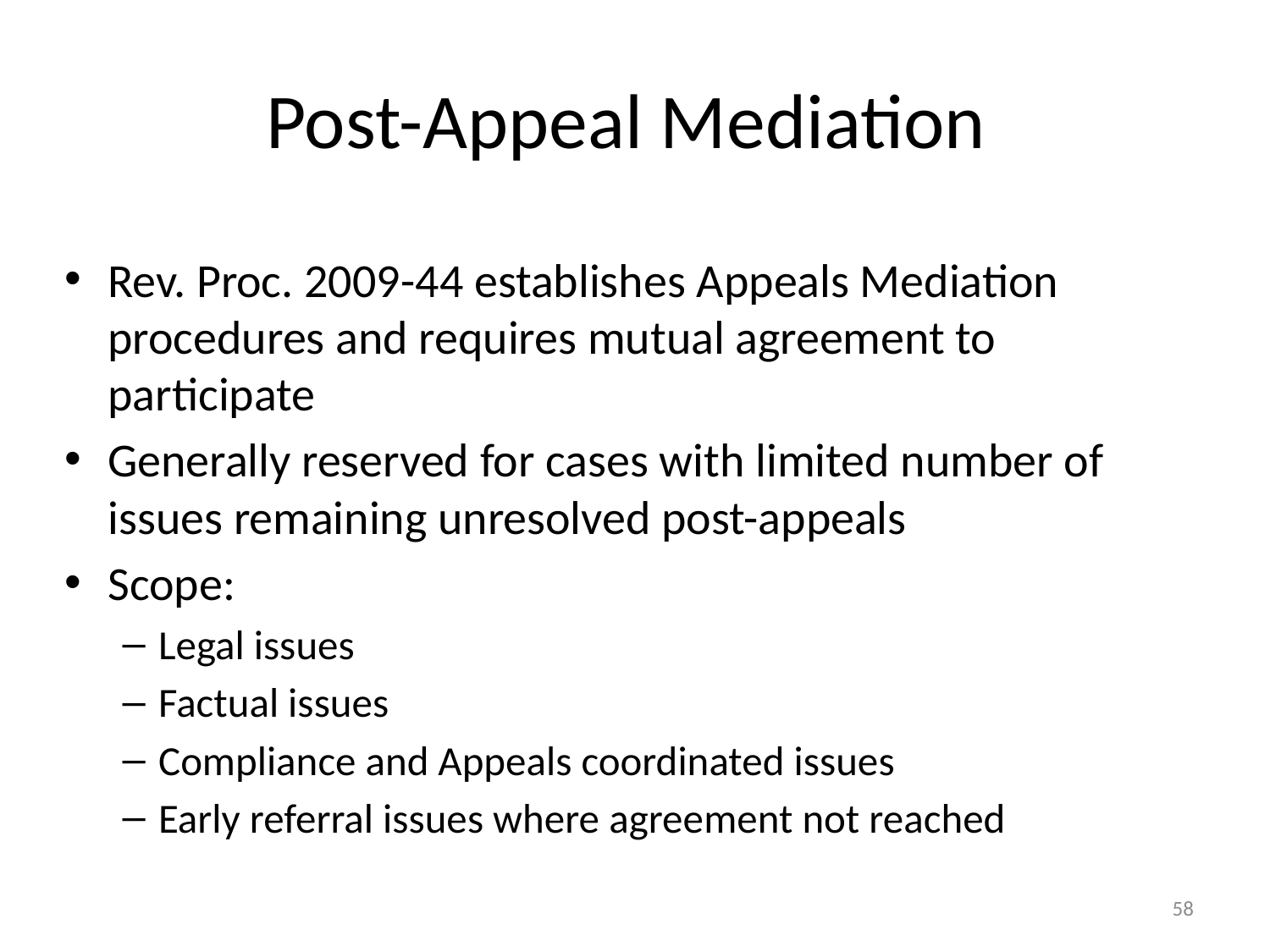

# Post-Appeal Mediation
Rev. Proc. 2009-44 establishes Appeals Mediation procedures and requires mutual agreement to participate
Generally reserved for cases with limited number of issues remaining unresolved post-appeals
Scope:
Legal issues
Factual issues
Compliance and Appeals coordinated issues
Early referral issues where agreement not reached
58